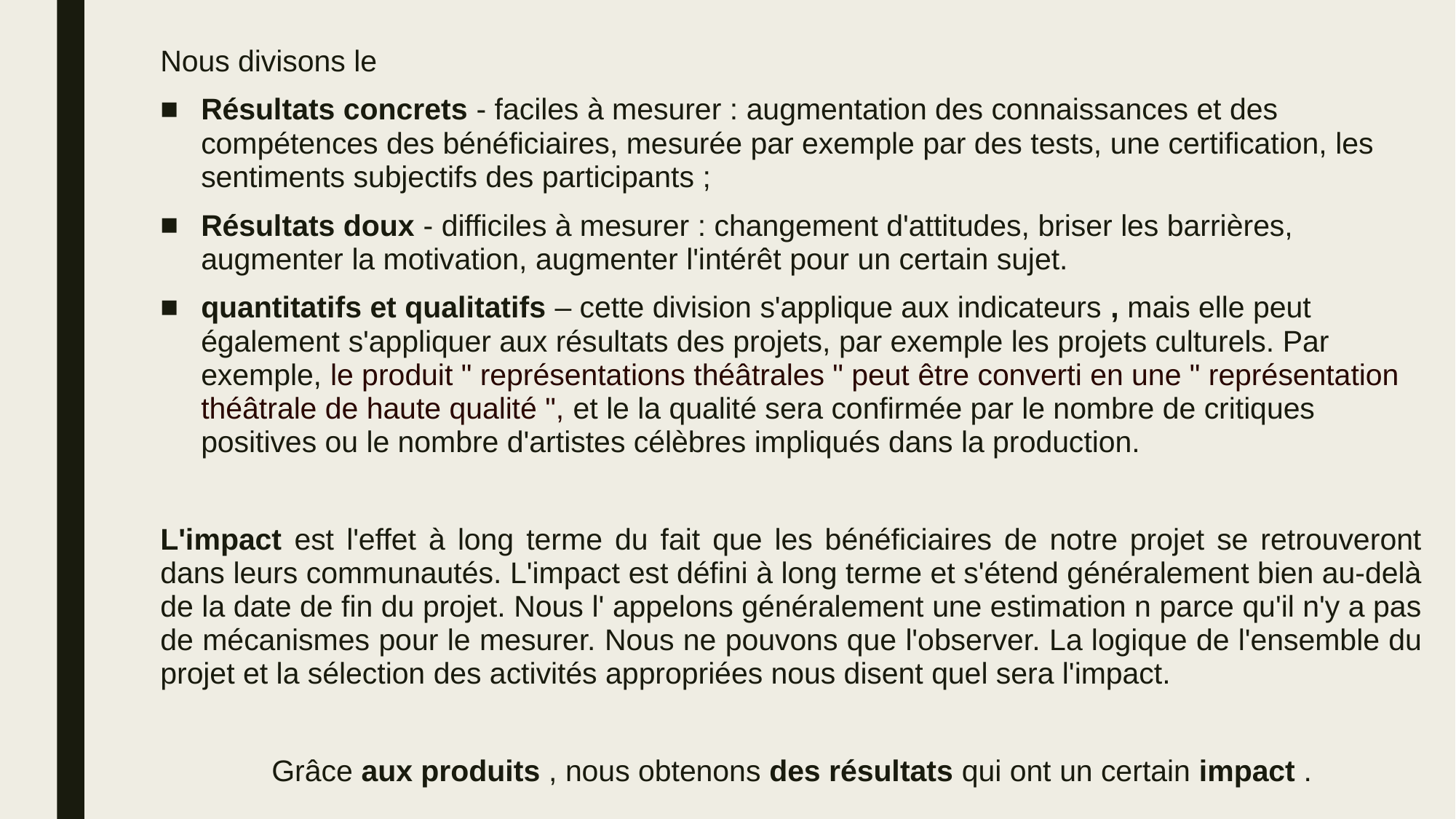

Nous divisons le
Résultats concrets - faciles à mesurer : augmentation des connaissances et des compétences des bénéficiaires, mesurée par exemple par des tests, une certification, les sentiments subjectifs des participants ;
Résultats doux - difficiles à mesurer : changement d'attitudes, briser les barrières, augmenter la motivation, augmenter l'intérêt pour un certain sujet.
quantitatifs et qualitatifs – cette division s'applique aux indicateurs , mais elle peut également s'appliquer aux résultats des projets, par exemple les projets culturels. Par exemple, le produit " représentations théâtrales " peut être converti en une " représentation théâtrale de haute qualité ", et le la qualité sera confirmée par le nombre de critiques positives ou le nombre d'artistes célèbres impliqués dans la production.

L'impact est l'effet à long terme du fait que les bénéficiaires de notre projet se retrouveront dans leurs communautés. L'impact est défini à long terme et s'étend généralement bien au-delà de la date de fin du projet. Nous l' appelons généralement une estimation n parce qu'il n'y a pas de mécanismes pour le mesurer. Nous ne pouvons que l'observer. La logique de l'ensemble du projet et la sélection des activités appropriées nous disent quel sera l'impact.

Grâce aux produits , nous obtenons des résultats qui ont un certain impact .